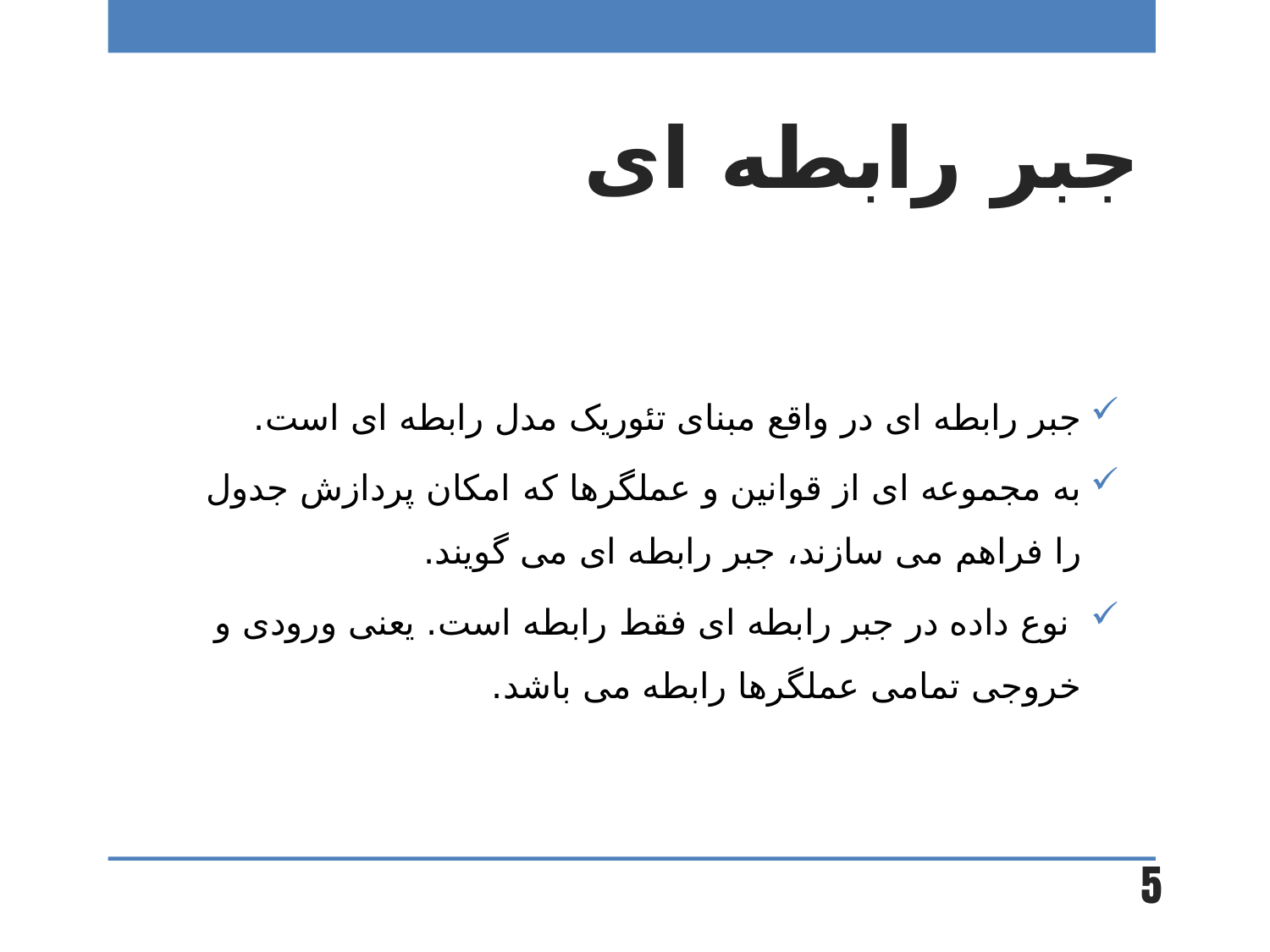

# جبر رابطه ای
جبر رابطه ای در واقع مبنای تئوریک مدل رابطه ای است.
به مجموعه ای از قوانین و عملگرها که امکان پردازش جدول را فراهم می سازند، جبر رابطه ای می گویند.
 نوع داده در جبر رابطه ای فقط رابطه است. یعنی ورودی و خروجی تمامی عملگرها رابطه می باشد.
5